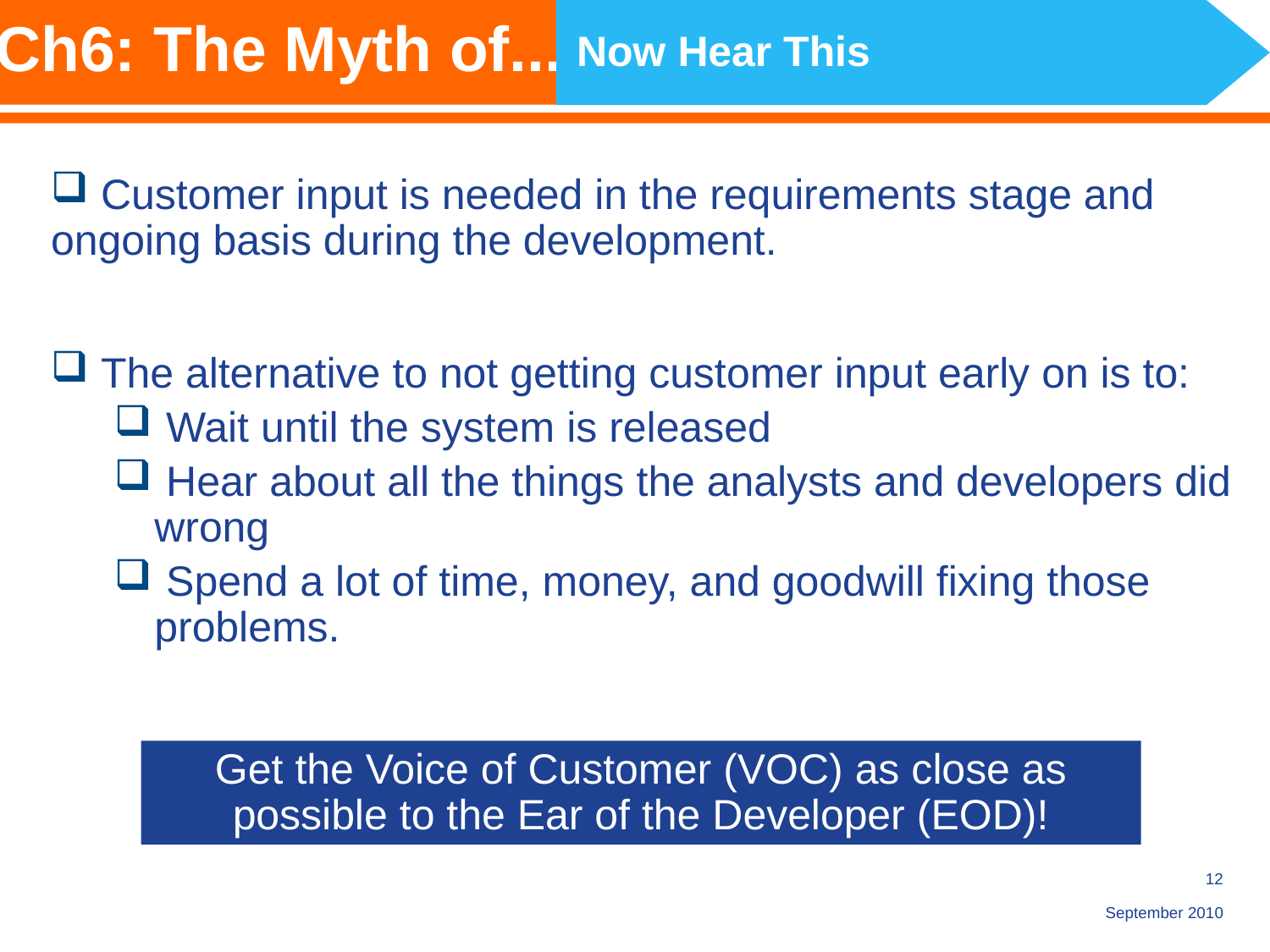

Ch6: The Myth of...
Now Hear This

 Customer input is needed in the requirements stage and ongoing basis during the development.

 The alternative to not getting customer input early on is to:
 Wait until the system is released
 Hear about all the things the analysts and developers did wrong
 Spend a lot of time, money, and goodwill fixing those problems.
Get the Voice of Customer (VOC) as close as possible to the Ear of the Developer (EOD)!